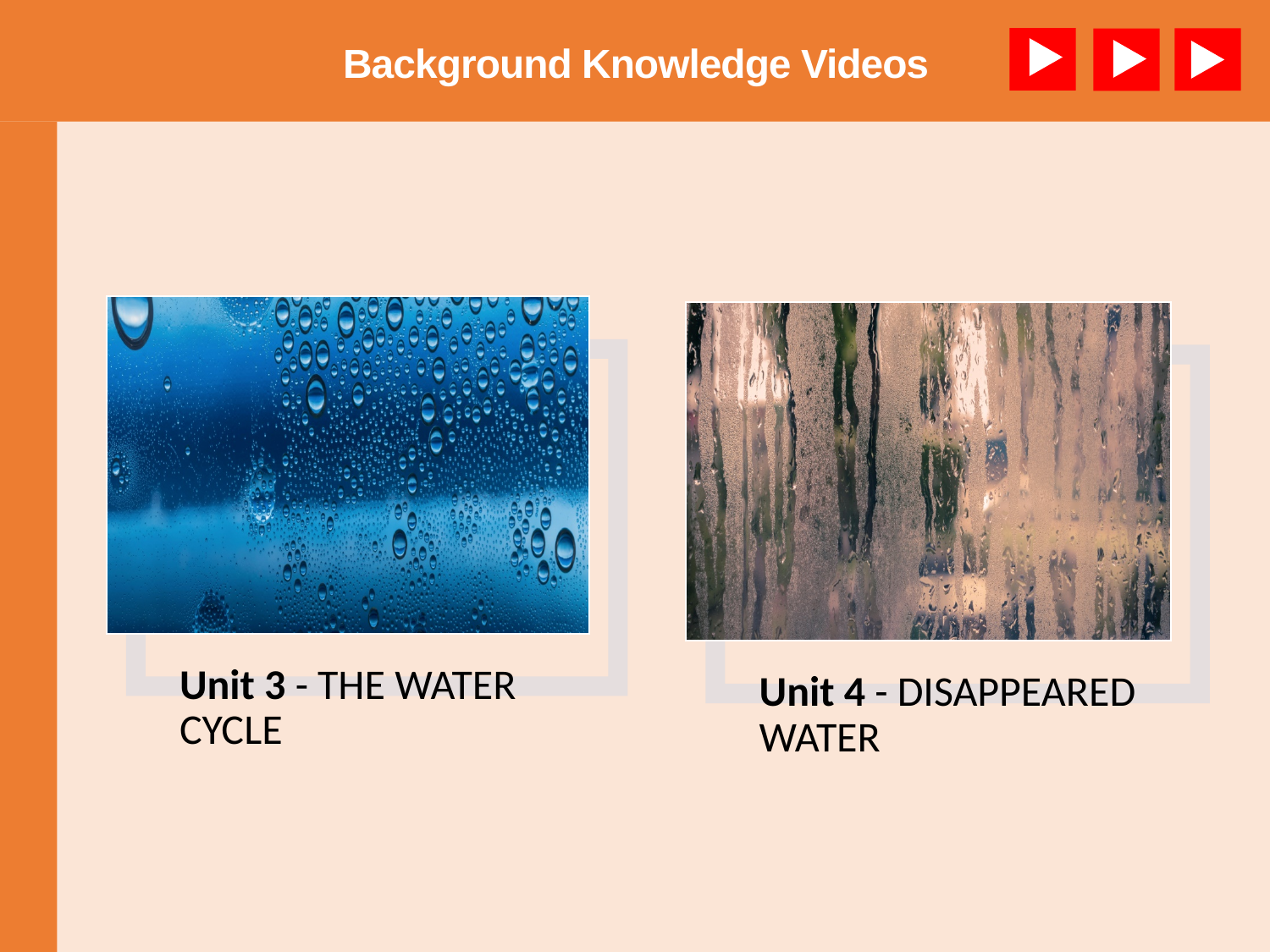

Background Knowledge Videos

Unit 3 - THE WATER CYCLE

Unit 4 - DISAPPEARED WATER